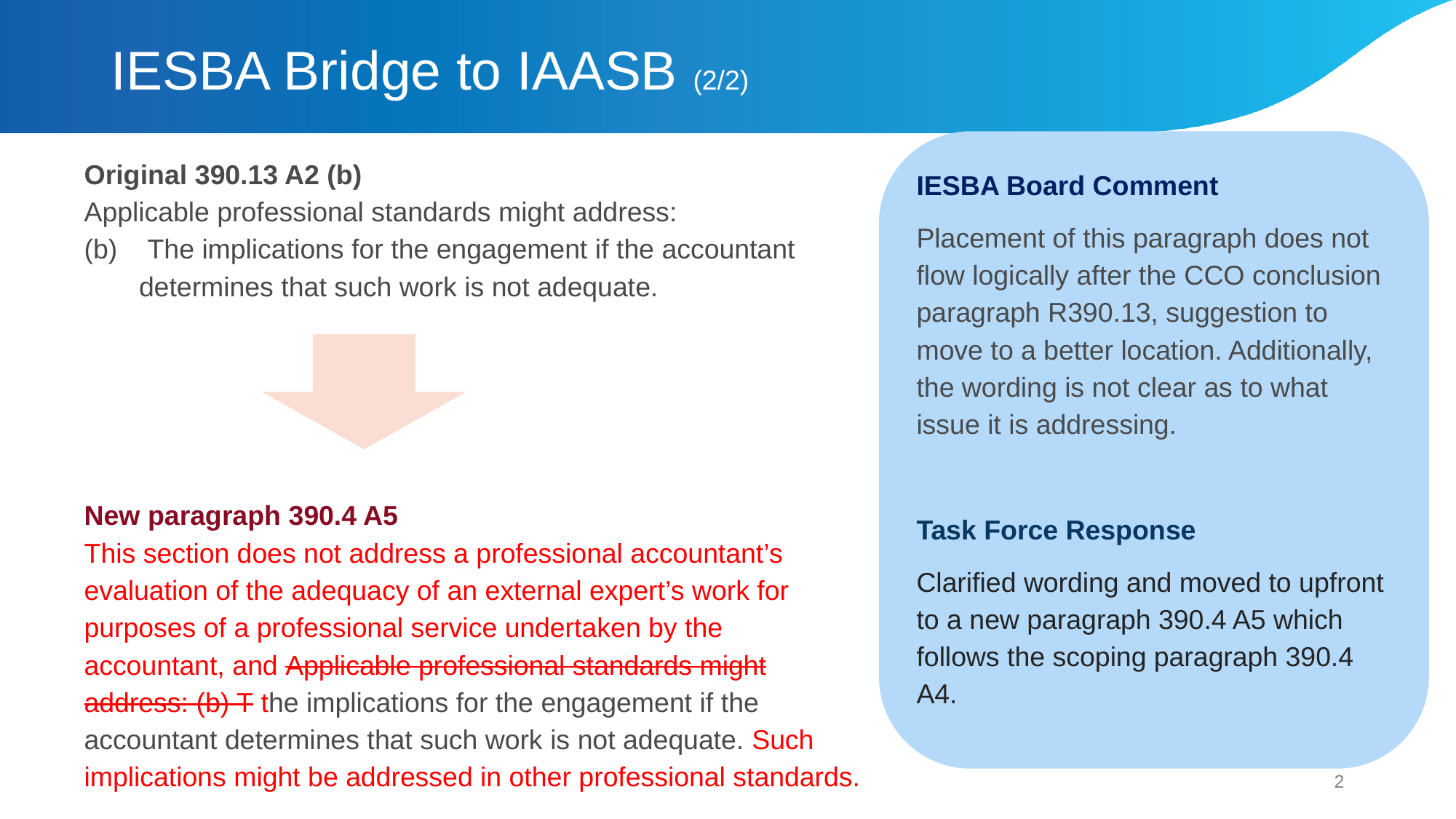

# IESBA Bridge to IAASB (2/2)
IESBA Board Comment
Placement of this paragraph does not flow logically after the CCO conclusion paragraph R390.13, suggestion to move to a better location. Additionally, the wording is not clear as to what issue it is addressing.

Task Force Response
Clarified wording and moved to upfront to a new paragraph 390.4 A5 which follows the scoping paragraph 390.4 A4.
Original 390.13 A2 (b)
Applicable professional standards might address:
(b)    The implications for the engagement if the accountant determines that such work is not adequate.

New paragraph 390.4 A5
This section does not address a professional accountant’s evaluation of the adequacy of an external expert’s work for purposes of a professional service undertaken by the accountant, and Applicable professional standards might address: (b) T the implications for the engagement if the accountant determines that such work is not adequate. Such implications might be addressed in other professional standards.

2